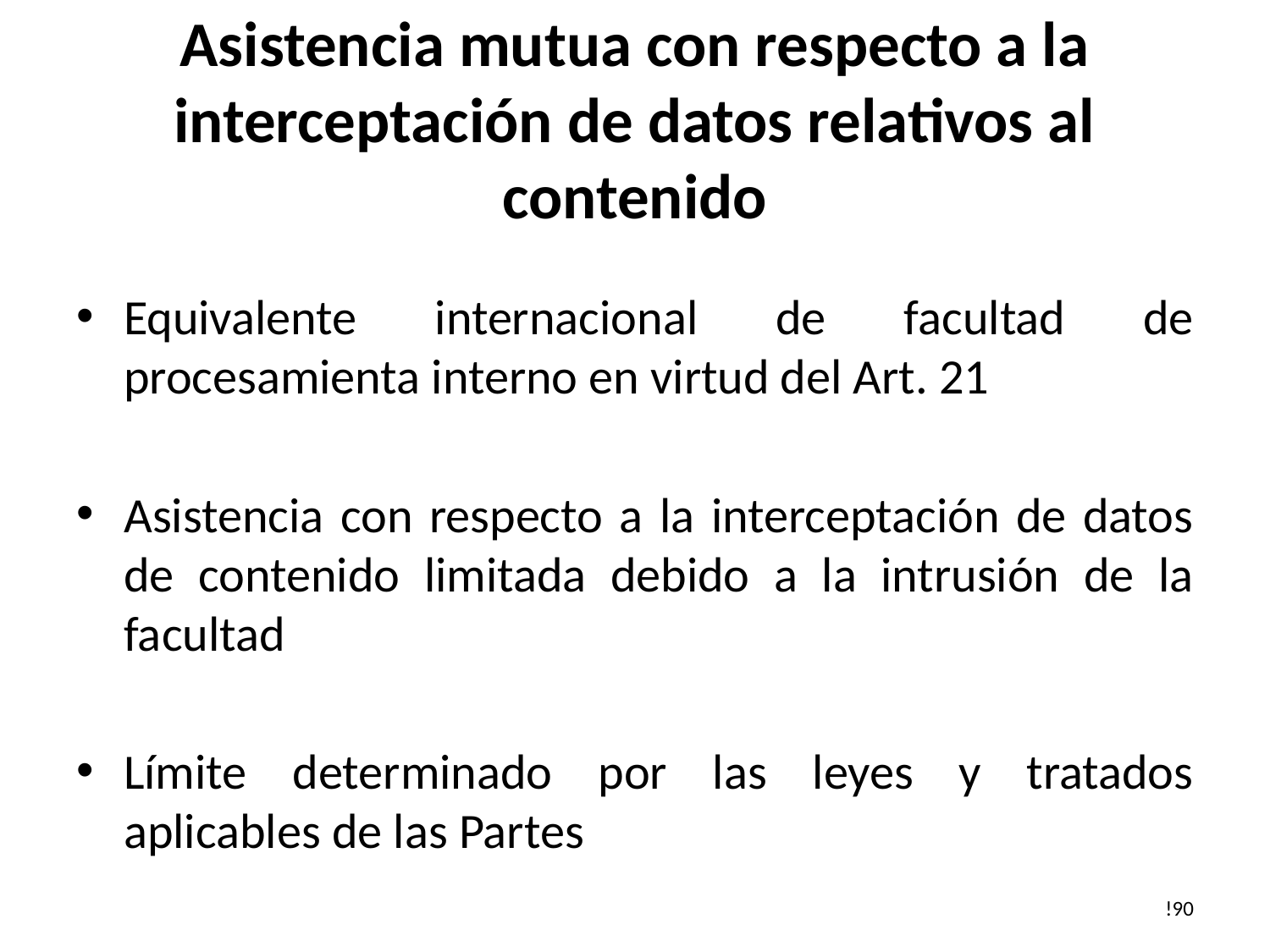

# Asistencia mutua con respecto a la interceptación de datos relativos al contenido
Equivalente internacional de facultad de procesamienta interno en virtud del Art. 21

Asistencia con respecto a la interceptación de datos de contenido limitada debido a la intrusión de la facultad

Límite determinado por las leyes y tratados aplicables de las Partes
!90